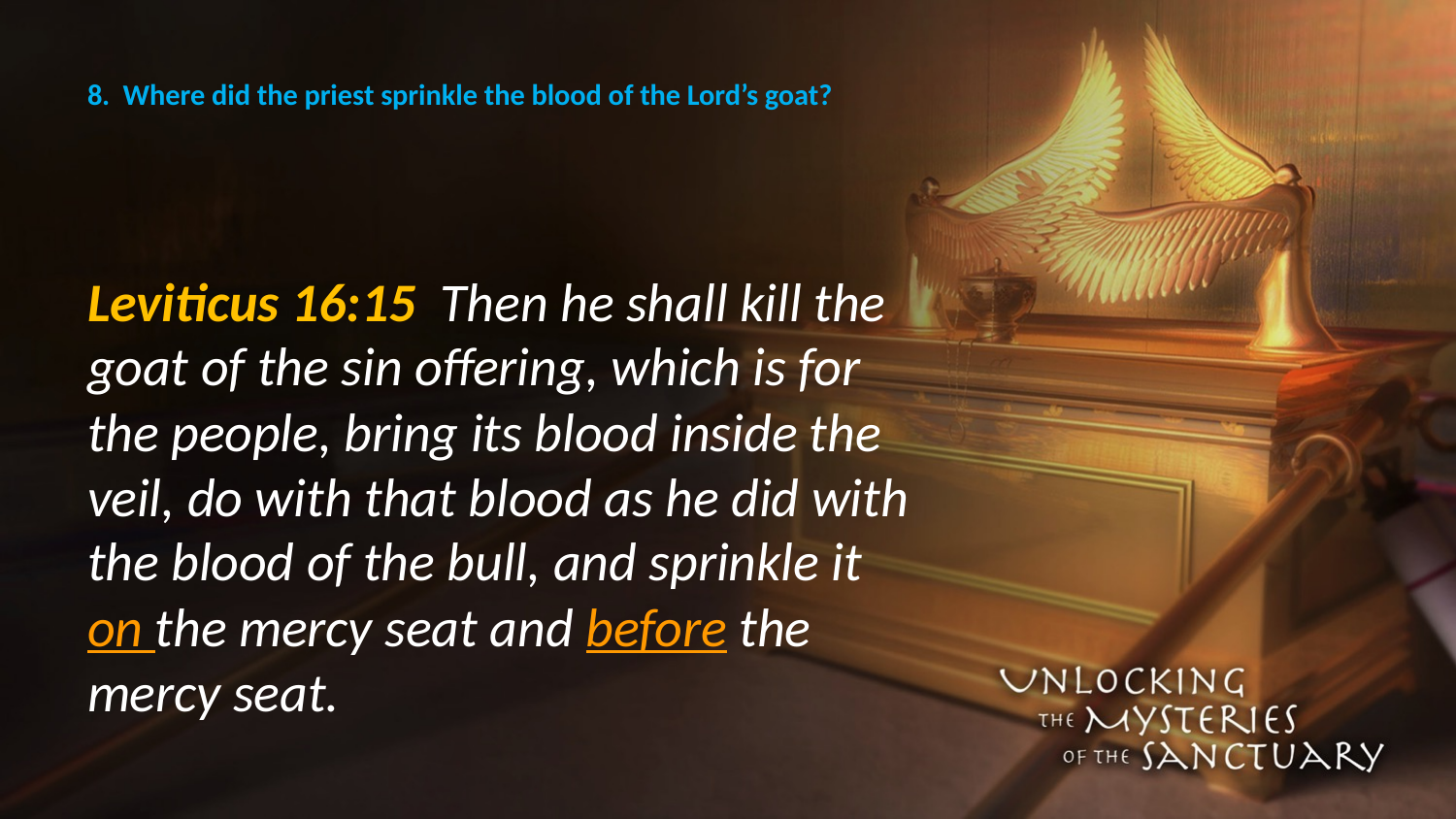

# 8.  Where did the priest sprinkle the blood of the Lord’s goat?

Leviticus 16:15  Then he shall kill the goat of the sin offering, which is for the people, bring its blood inside the veil, do with that blood as he did with the blood of the bull, and sprinkle it on the mercy seat and before the mercy seat.